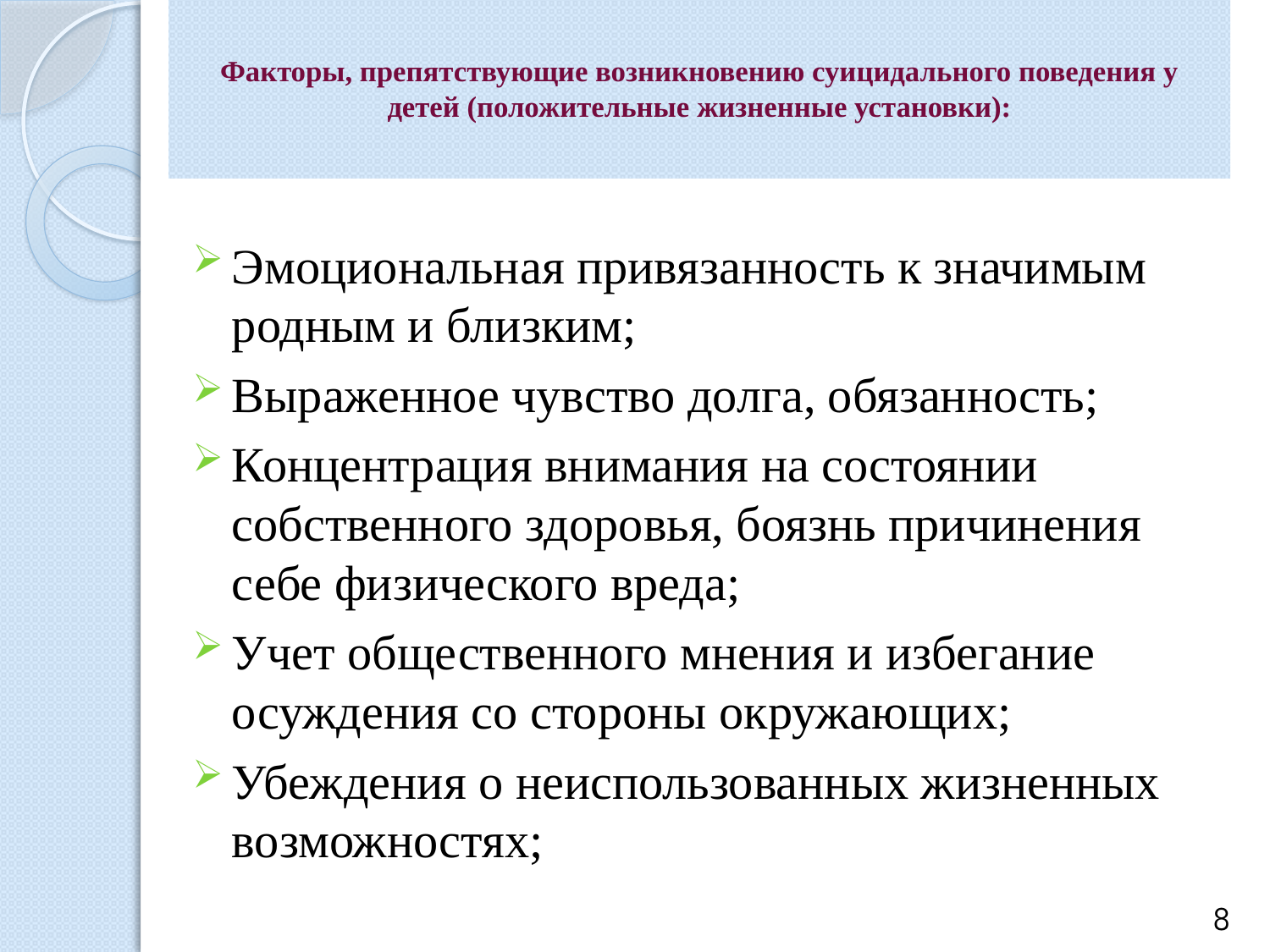

# Факторы, препятствующие возникновению суицидального поведения у детей (положительные жизненные установки):
Эмоциональная привязанность к значимым родным и близким;
Выраженное чувство долга, обязанность;
Концентрация внимания на состоянии собственного здоровья, боязнь причинения себе физического вреда;
Учет общественного мнения и избегание осуждения со стороны окружающих;
Убеждения о неиспользованных жизненных возможностях;
8